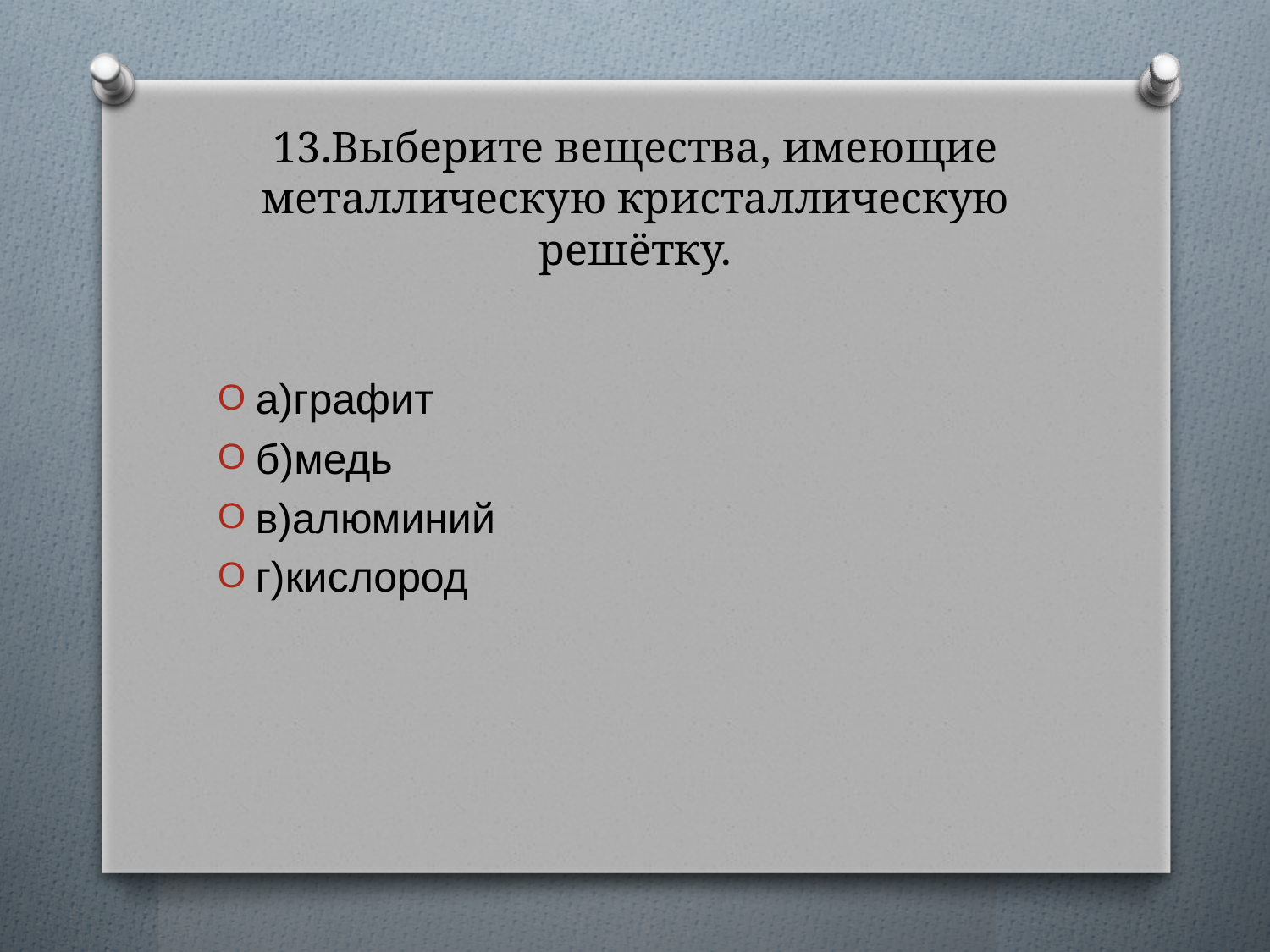

# 13.Выберите вещества, имеющие металлическую кристаллическую решётку.
а)графит
б)медь
в)алюминий
г)кислород